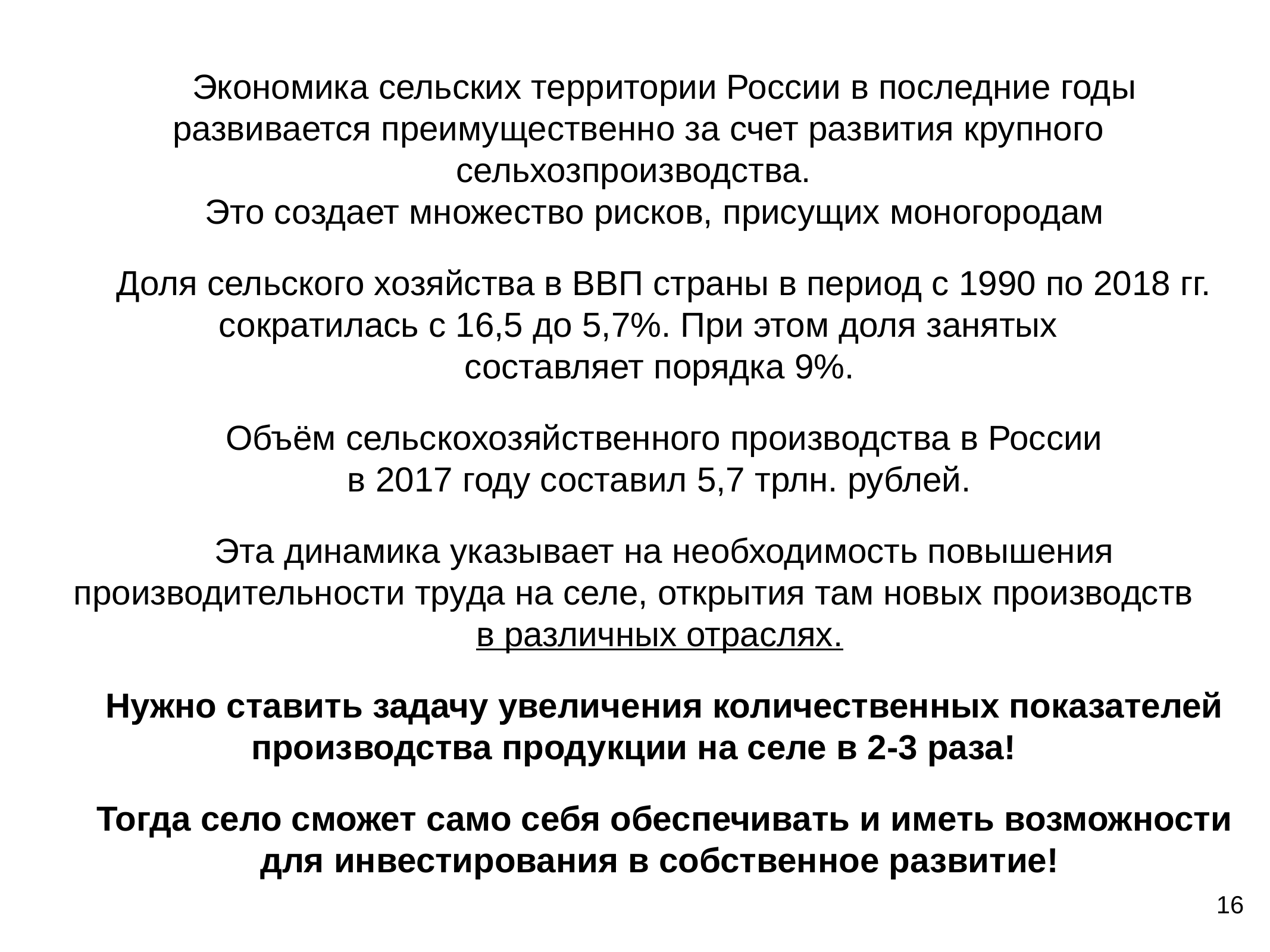

Экономика сельских территории России в последние годы развивается преимущественно за счет развития крупного сельхозпроизводства.
Это создает множество рисков, присущих моногородам

Доля сельского хозяйства в ВВП страны в период с 1990 по 2018 гг. сократилась с 16,5 до 5,7%. При этом доля занятых
составляет порядка 9%.

Объём сельскохозяйственного производства в России
в 2017 году составил 5,7 трлн. рублей.

Эта динамика указывает на необходимость повышения производительности труда на селе, открытия там новых производств
в различных отраслях.

Нужно ставить задачу увеличения количественных показателей производства продукции на селе в 2-3 раза!

Тогда село сможет само себя обеспечивать и иметь возможности
для инвестирования в собственное развитие!
16